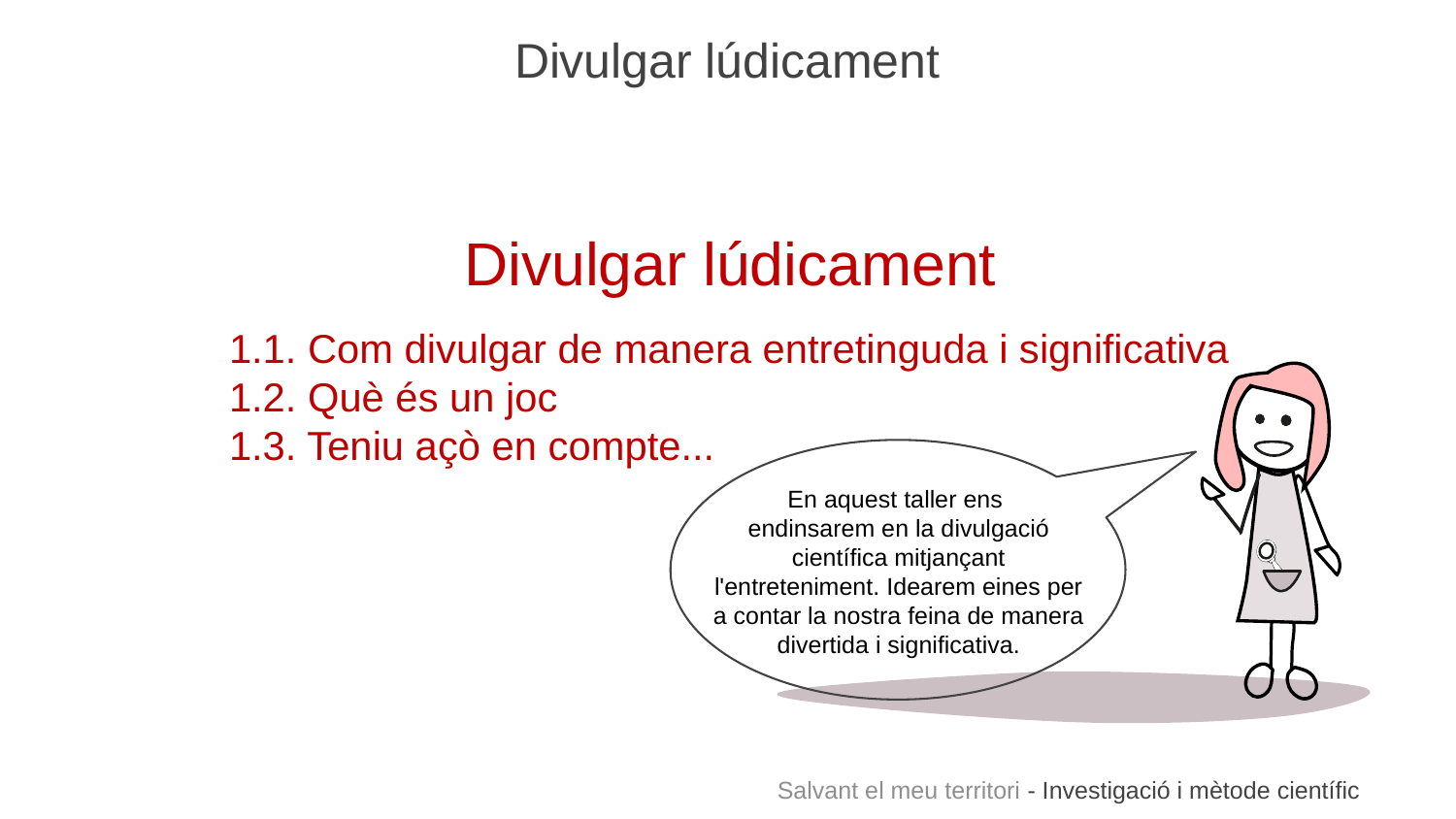

# Divulgar lúdicament

Divulgar lúdicament
1.1. Com divulgar de manera entretinguda i significativa
1.2. Què és un joc
1.3. Teniu açò en compte...

En aquest taller ens
endinsarem en la divulgació científica mitjançant l'entreteniment. Idearem eines per a contar la nostra feina de manera divertida i significativa.

Salvant el meu territori - Investigació i mètode científic